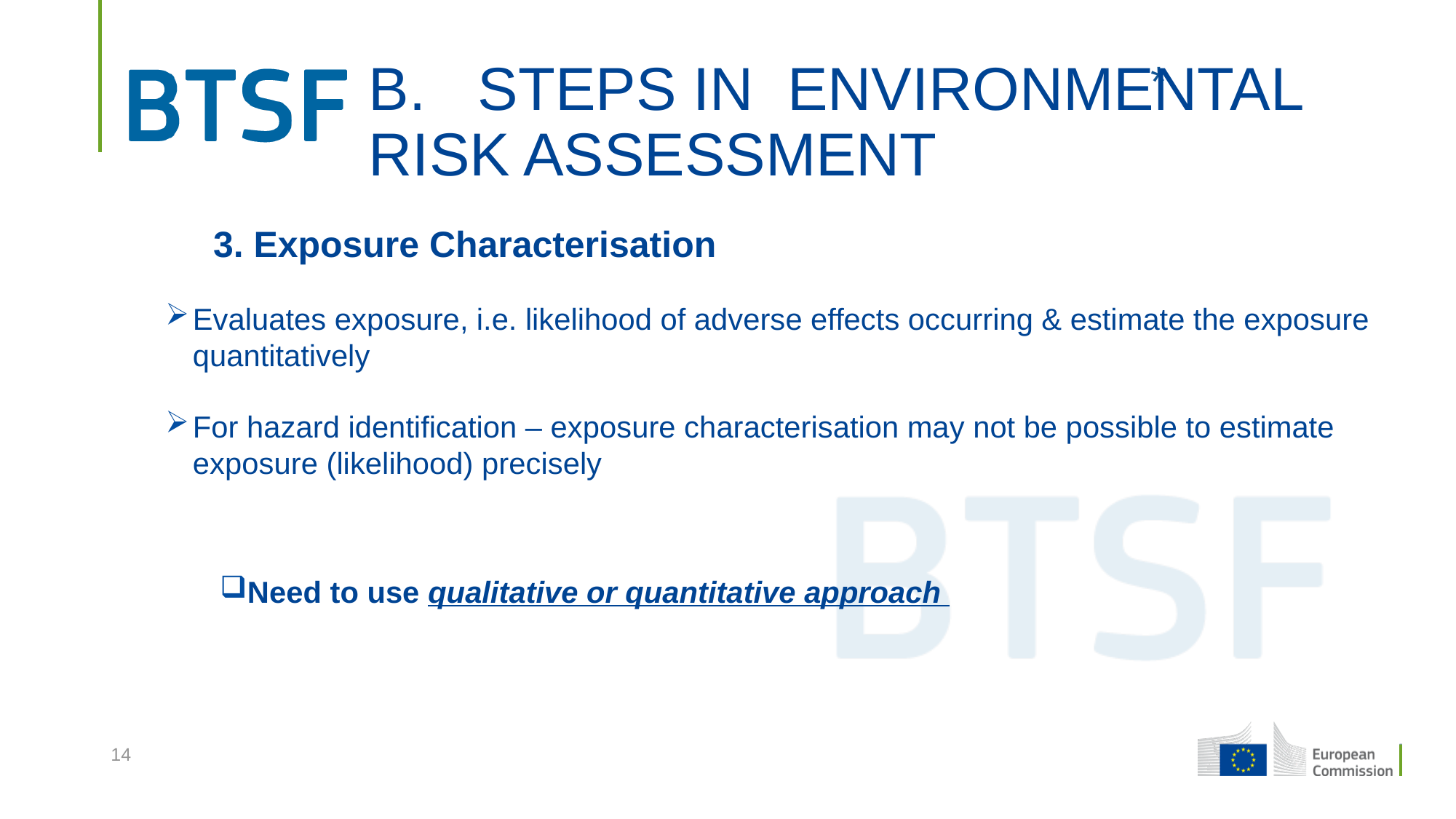

*
# B.	STEPS IN  ENVIRONMENTAL RISK ASSESSMENT
3. Exposure Characterisation
Evaluates exposure, i.e. likelihood of adverse effects occurring & estimate the exposure quantitatively
For hazard identification – exposure characterisation may not be possible to estimate exposure (likelihood) precisely

Need to use qualitative or quantitative approach

14